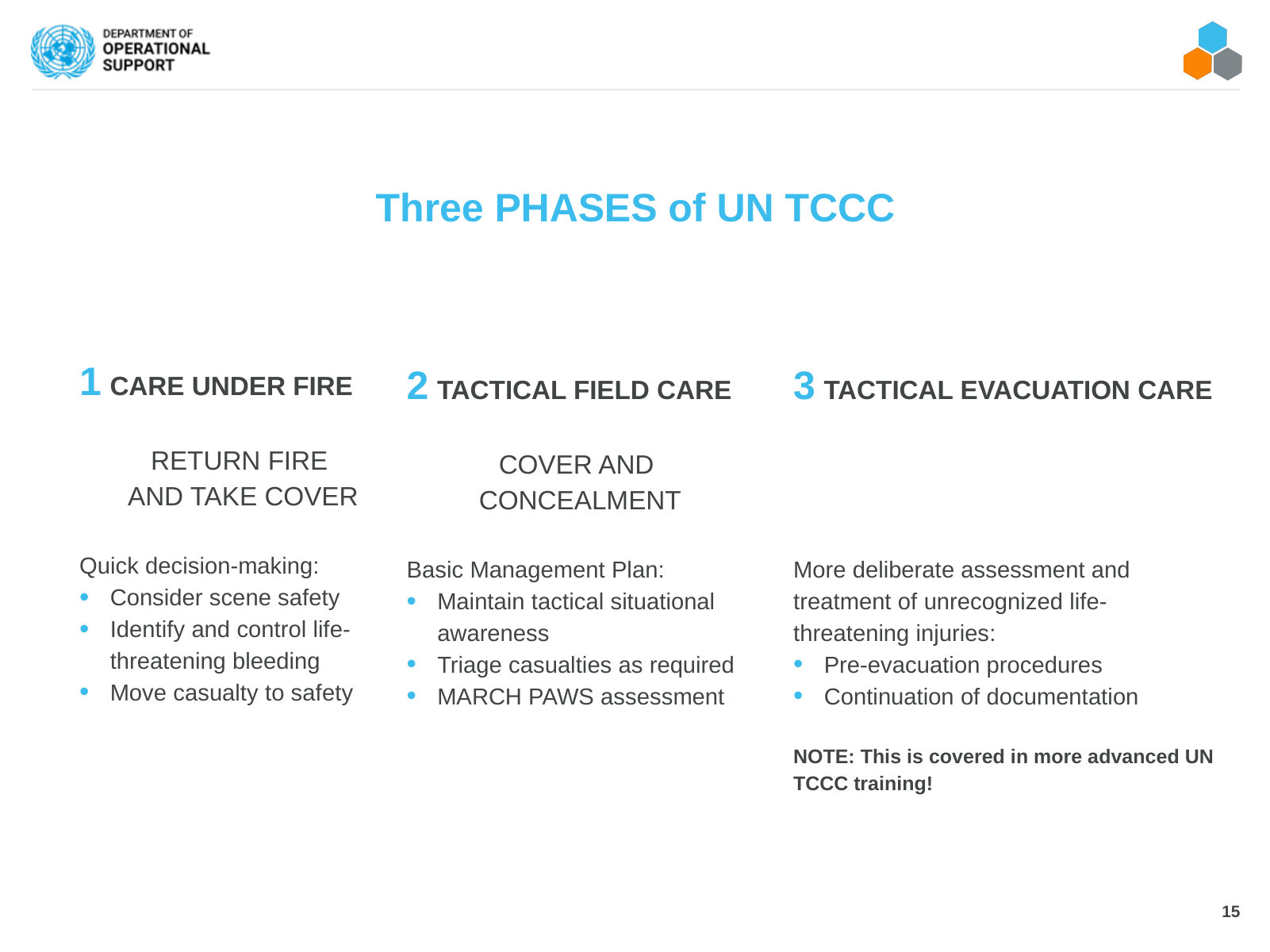

#
Three PHASES of UN TCCC

1 CARE UNDER FIRE

RETURN FIRE
AND TAKE COVER

Quick decision-making:
Consider scene safety
Identify and control life-threatening bleeding
Move casualty to safety

2 TACTICAL FIELD CARE

COVER AND
CONCEALMENT

Basic Management Plan:
Maintain tactical situational awareness
Triage casualties as required
MARCH PAWS assessment

3 TACTICAL EVACUATION CARE

More deliberate assessment and treatment of unrecognized life-threatening injuries:
Pre-evacuation procedures
Continuation of documentation

NOTE: This is covered in more advanced UN TCCC training!